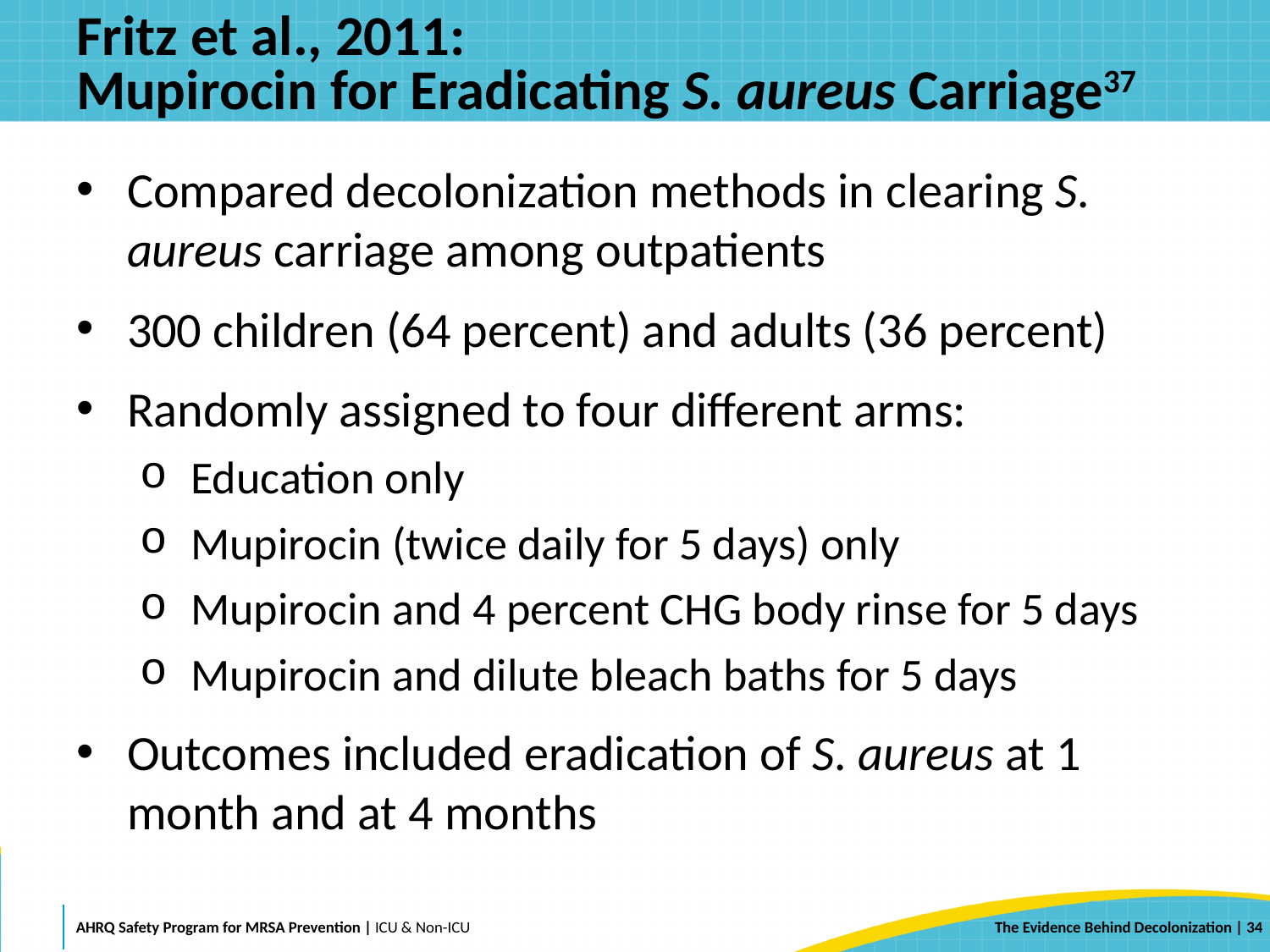

# Fritz et al., 2011: Mupirocin for Eradicating S. aureus Carriage37
Compared decolonization methods in clearing S. aureus carriage among outpatients
300 children (64 percent) and adults (36 percent)
Randomly assigned to four different arms:
Education only
Mupirocin (twice daily for 5 days) only
Mupirocin and 4 percent CHG body rinse for 5 days
Mupirocin and dilute bleach baths for 5 days
Outcomes included eradication of S. aureus at 1 month and at 4 months
 | 34